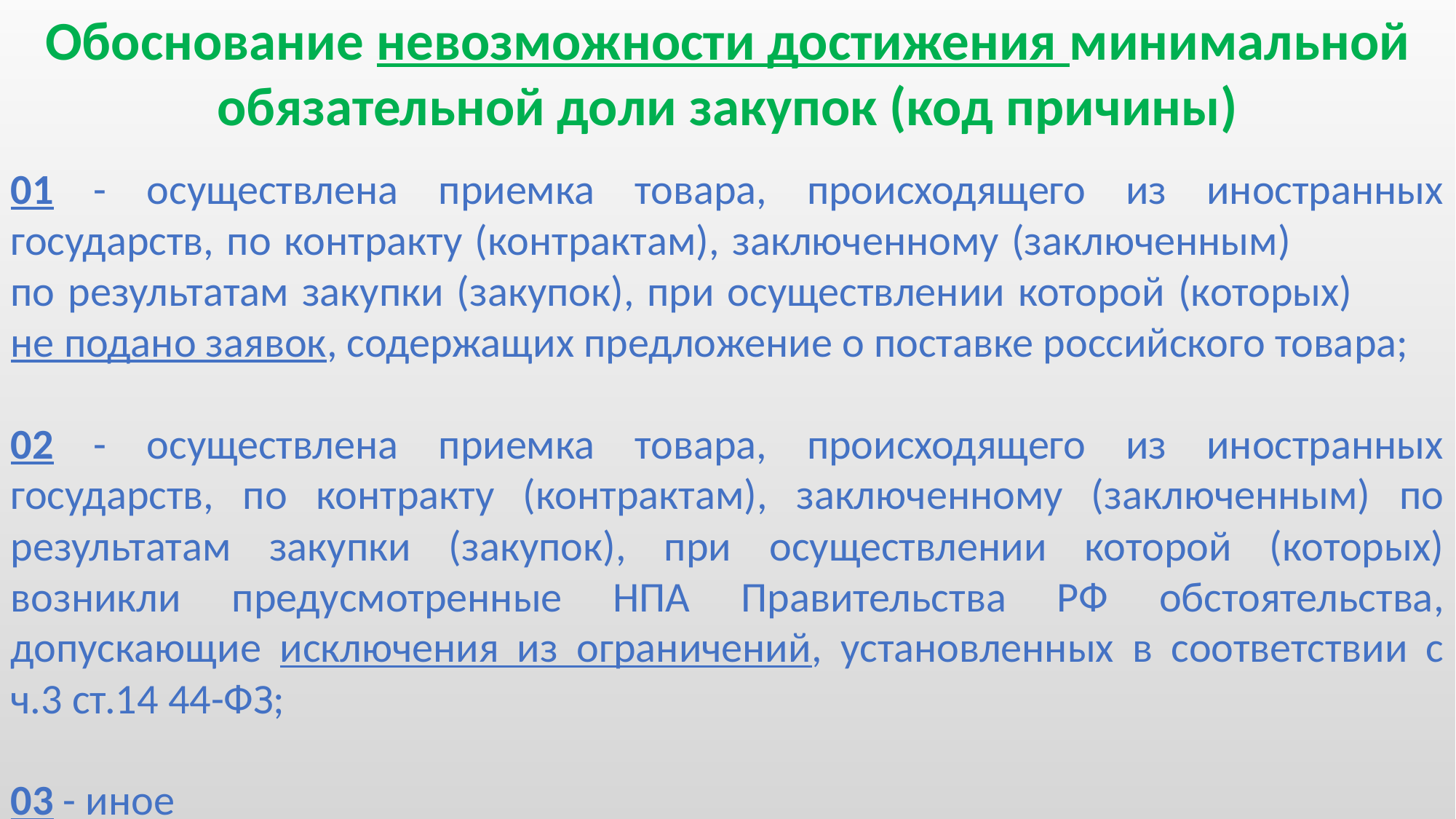

Обоснование невозможности достижения минимальной обязательной доли закупок (код причины)
01 - осуществлена приемка товара, происходящего из иностранных государств, по контракту (контрактам), заключенному (заключенным)             по результатам закупки (закупок), при осуществлении которой (которых)        не подано заявок, содержащих предложение о поставке российского товара;

02 - осуществлена приемка товара, происходящего из иностранных государств, по контракту (контрактам), заключенному (заключенным) по результатам закупки (закупок), при осуществлении которой (которых) возникли предусмотренные НПА Правительства РФ обстоятельства, допускающие исключения из ограничений, установленных в соответствии с ч.3 ст.14 44-ФЗ;

03 - иное